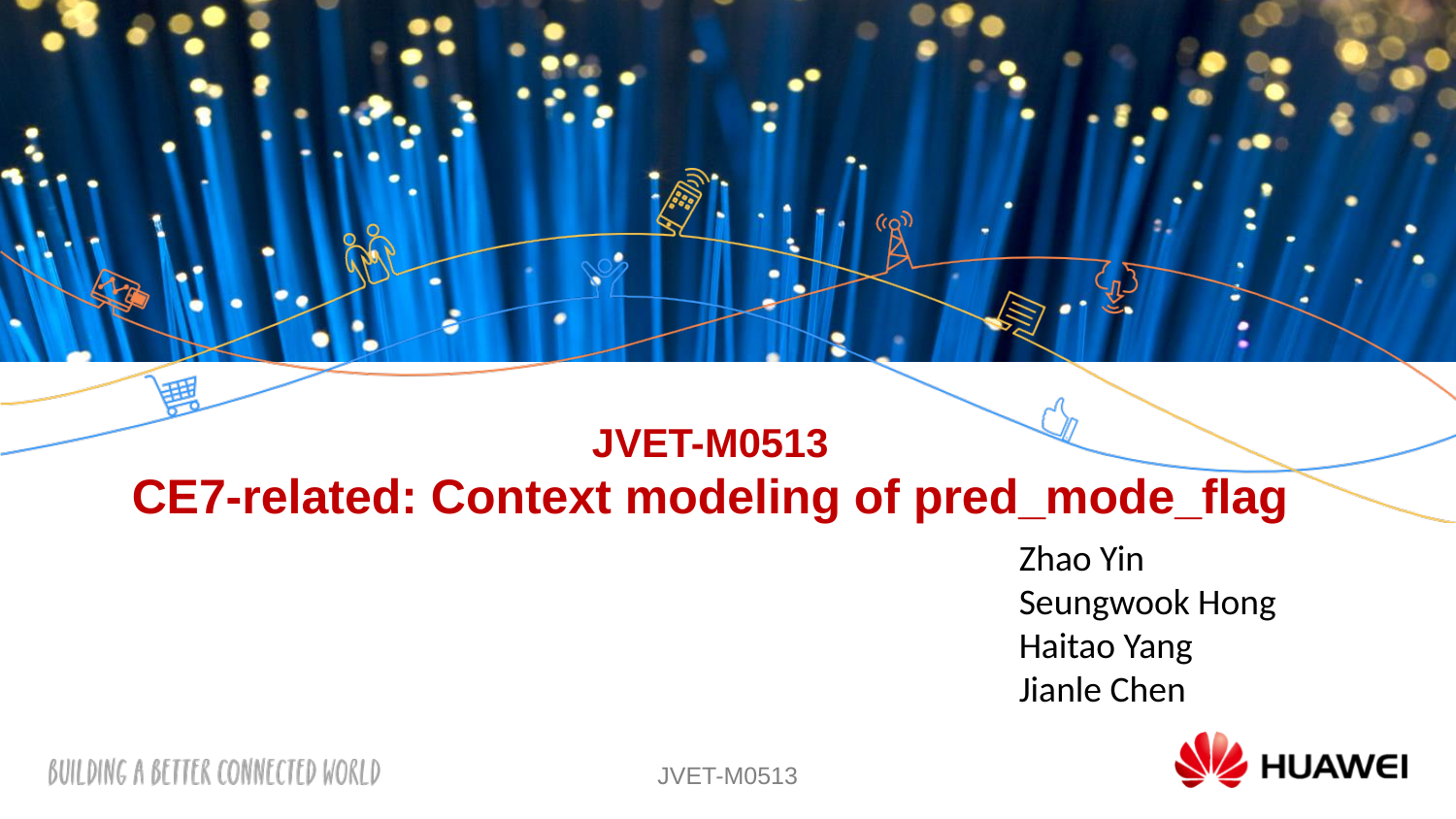

# JVET-M0513 CE7-related: Context modeling of pred_mode_flag
Zhao Yin
Seungwook Hong
Haitao Yang
Jianle Chen